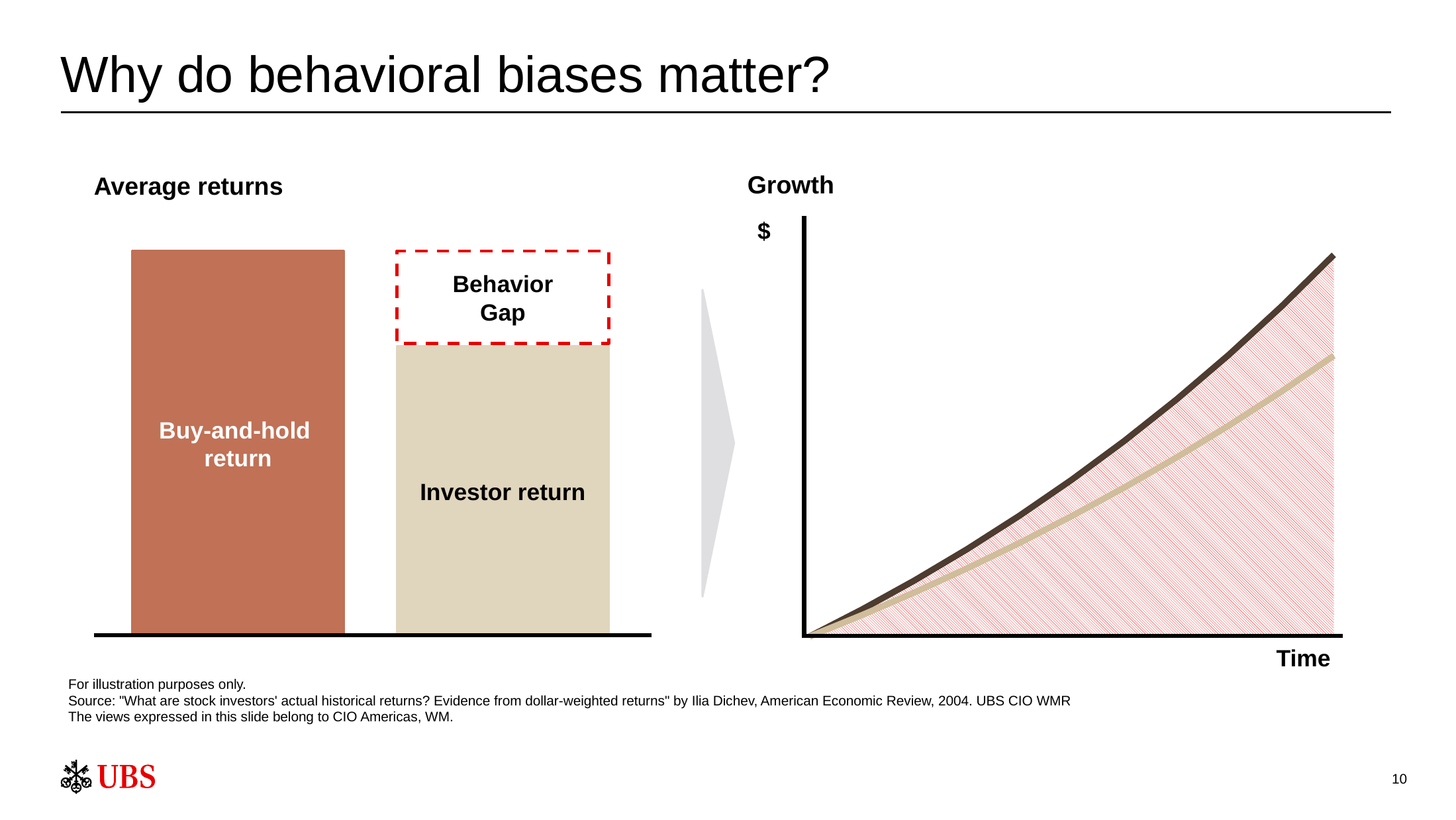

# Why do behavioral biases matter?
Growth
Average returns

### Chart

| Category |  |  | 7.50% | 5.9400% |
|---|---|---|---|---|
| Year 0 | 1000000.0 | 1000000.0 | 1000000.0 | 1000000.0 |
| Year 1 | 1075000.0 | 1059400.0 | 1075000.0 | 1059400.0 |
| Year 2 | 1155625.0 | 1122328.3599999999 | 1155625.0 | 1122328.3599999999 |
| Year 3 | 1242296.875 | 1188994.6645839997 | 1242296.875 | 1188994.6645839997 |
| Year 4 | 1335469.140625 | 1259620.947660289 | 1335469.140625 | 1259620.947660289 |
| Year 5 | 1435629.326171875 | 1334442.43195131 | 1435629.326171875 | 1334442.43195131 |
| Year 6 | 1543301.5256347656 | 1413708.3124092177 | 1543301.5256347656 | 1413708.3124092177 |
| Year 7 | 1659049.140057373 | 1497682.586166325 | 1659049.140057373 | 1497682.586166325 |
| Year 8 | 1783477.825561676 | 1586644.9317846047 | 1783477.825561676 | 1586644.9317846047 |
| Year 9 | 1917238.6624788016 | 1680891.6407326101 | 1917238.6624788016 | 1680891.6407326101 |
| Year 10 | 2061031.5621647115 | 1780736.604192127 | 2061031.5621647115 | 1780736.604192127 |
$
Time
Buy-and-hold
return
Behavior
Gap
Investor return

For illustration purposes only.
Source: "What are stock investors' actual historical returns? Evidence from dollar-weighted returns" by Ilia Dichev, American Economic Review, 2004. UBS CIO WMR
The views expressed in this slide belong to CIO Americas, WM.